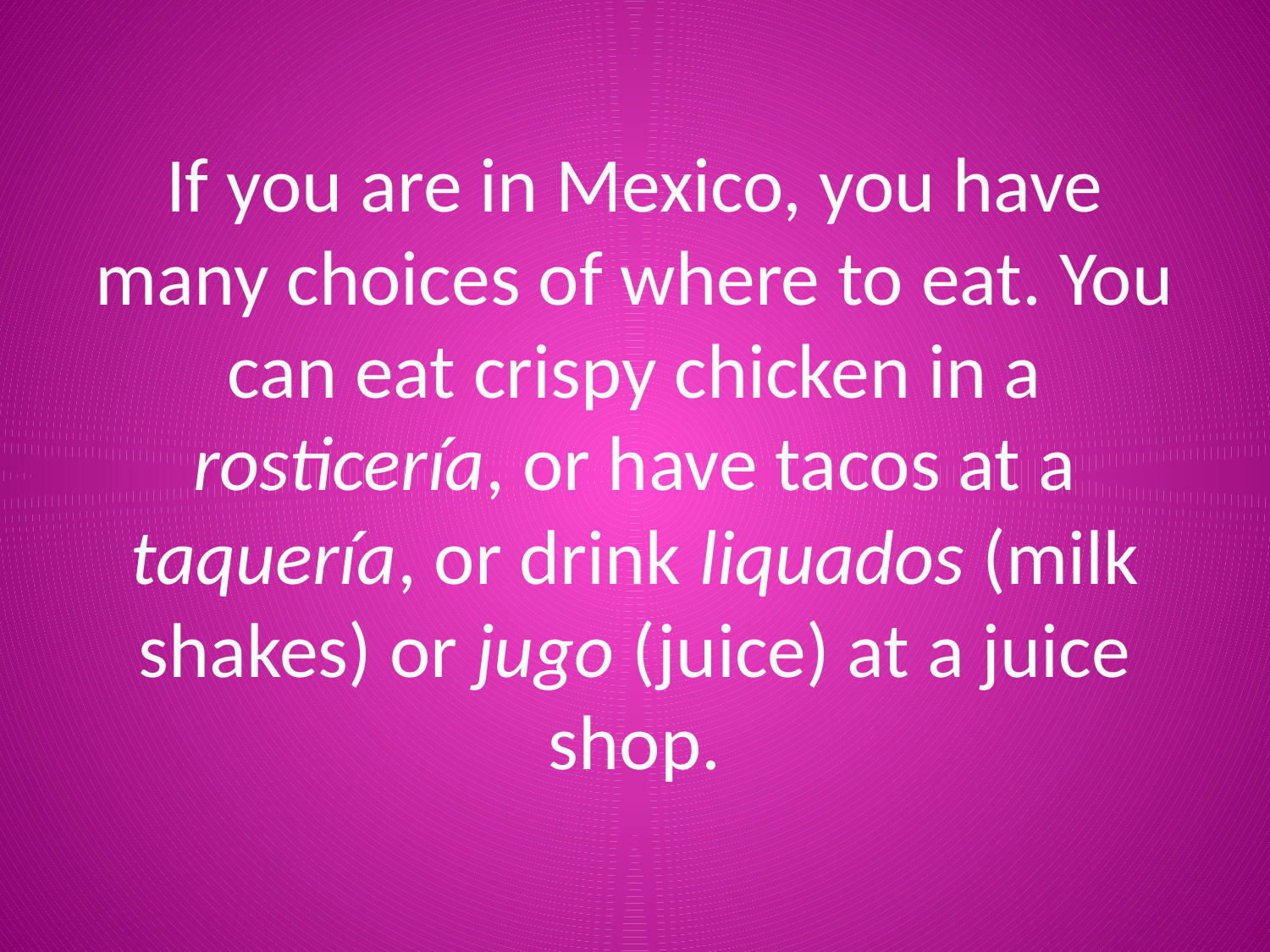

# If you are in Mexico, you have many choices of where to eat. You can eat crispy chicken in a rosticería, or have tacos at a taquería, or drink liquados (milk shakes) or jugo (juice) at a juice shop.